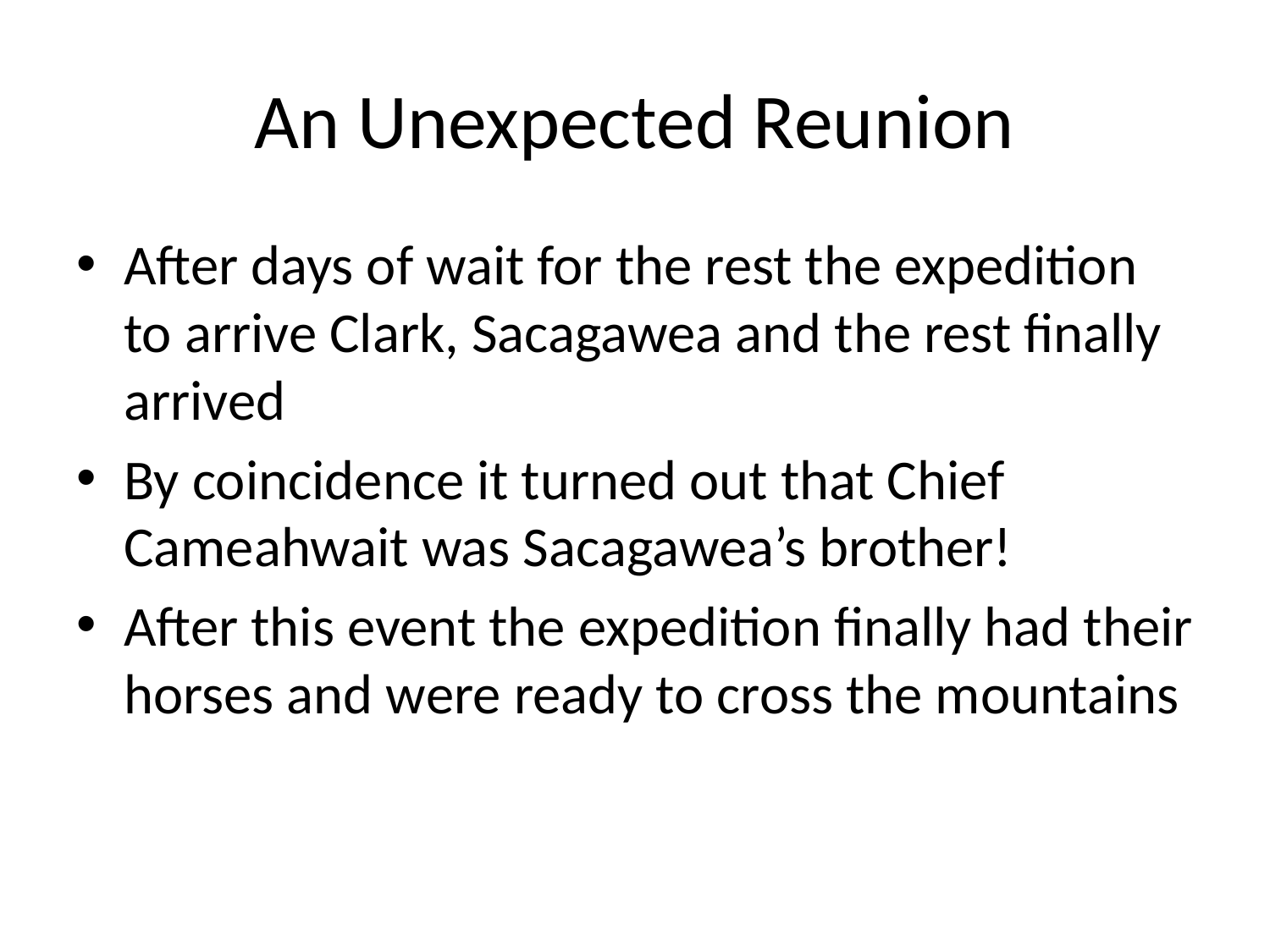

# An Unexpected Reunion
After days of wait for the rest the expedition to arrive Clark, Sacagawea and the rest finally arrived
By coincidence it turned out that Chief Cameahwait was Sacagawea’s brother!
After this event the expedition finally had their horses and were ready to cross the mountains